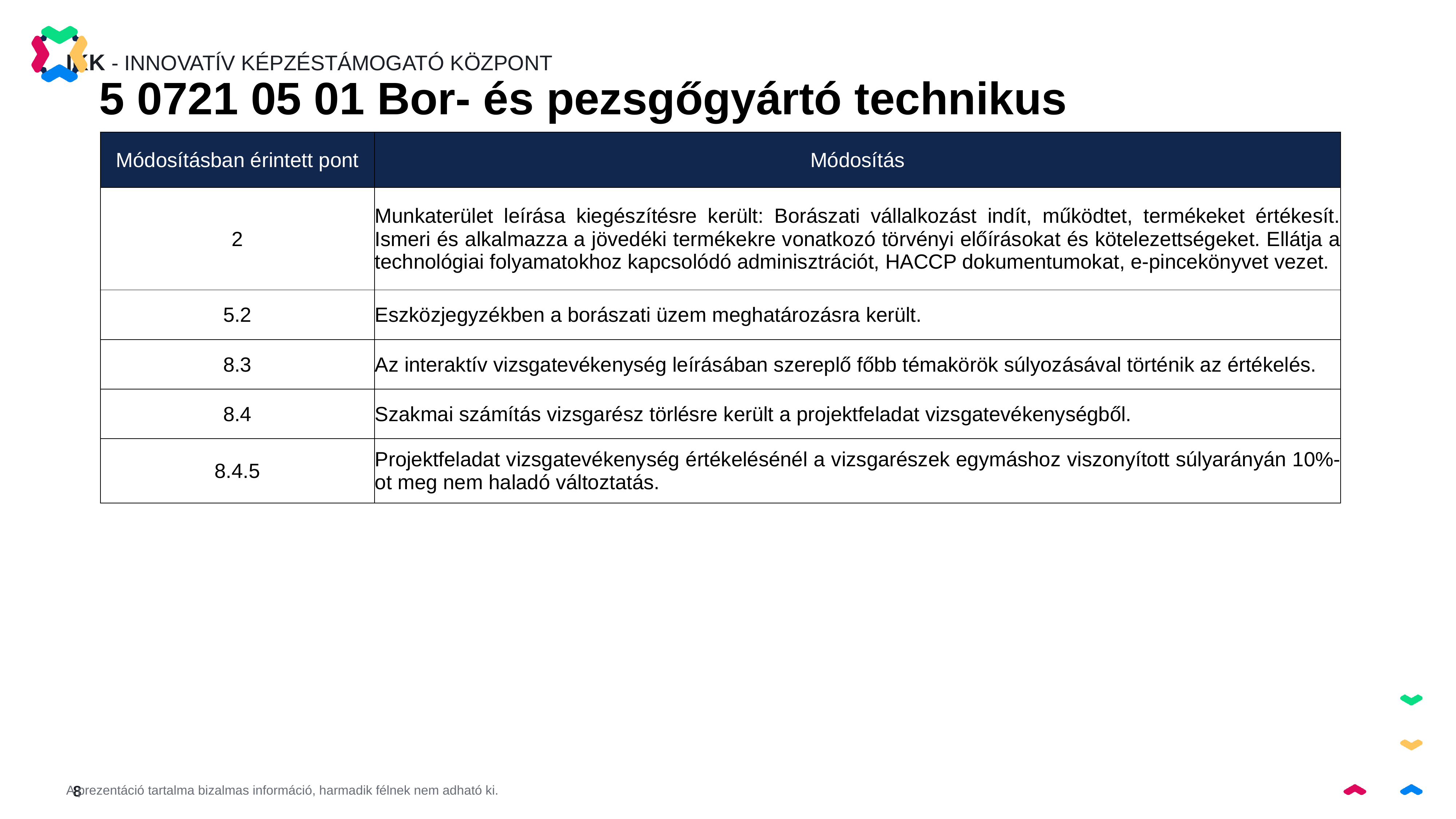

5 0721 05 01 Bor- és pezsgőgyártó technikus
| Módosításban érintett pont | Módosítás |
| --- | --- |
| 2 | Munkaterület leírása kiegészítésre került: Borászati vállalkozást indít, működtet, termékeket értékesít. Ismeri és alkalmazza a jövedéki termékekre vonatkozó törvényi előírásokat és kötelezettségeket. Ellátja a technológiai folyamatokhoz kapcsolódó adminisztrációt, HACCP dokumentumokat, e-pincekönyvet vezet. |
| 5.2 | Eszközjegyzékben a borászati üzem meghatározásra került. |
| 8.3 | Az interaktív vizsgatevékenység leírásában szereplő főbb témakörök súlyozásával történik az értékelés. |
| 8.4 | Szakmai számítás vizsgarész törlésre került a projektfeladat vizsgatevékenységből. |
| 8.4.5 | Projektfeladat vizsgatevékenység értékelésénél a vizsgarészek egymáshoz viszonyított súlyarányán 10%-ot meg nem haladó változtatás. |